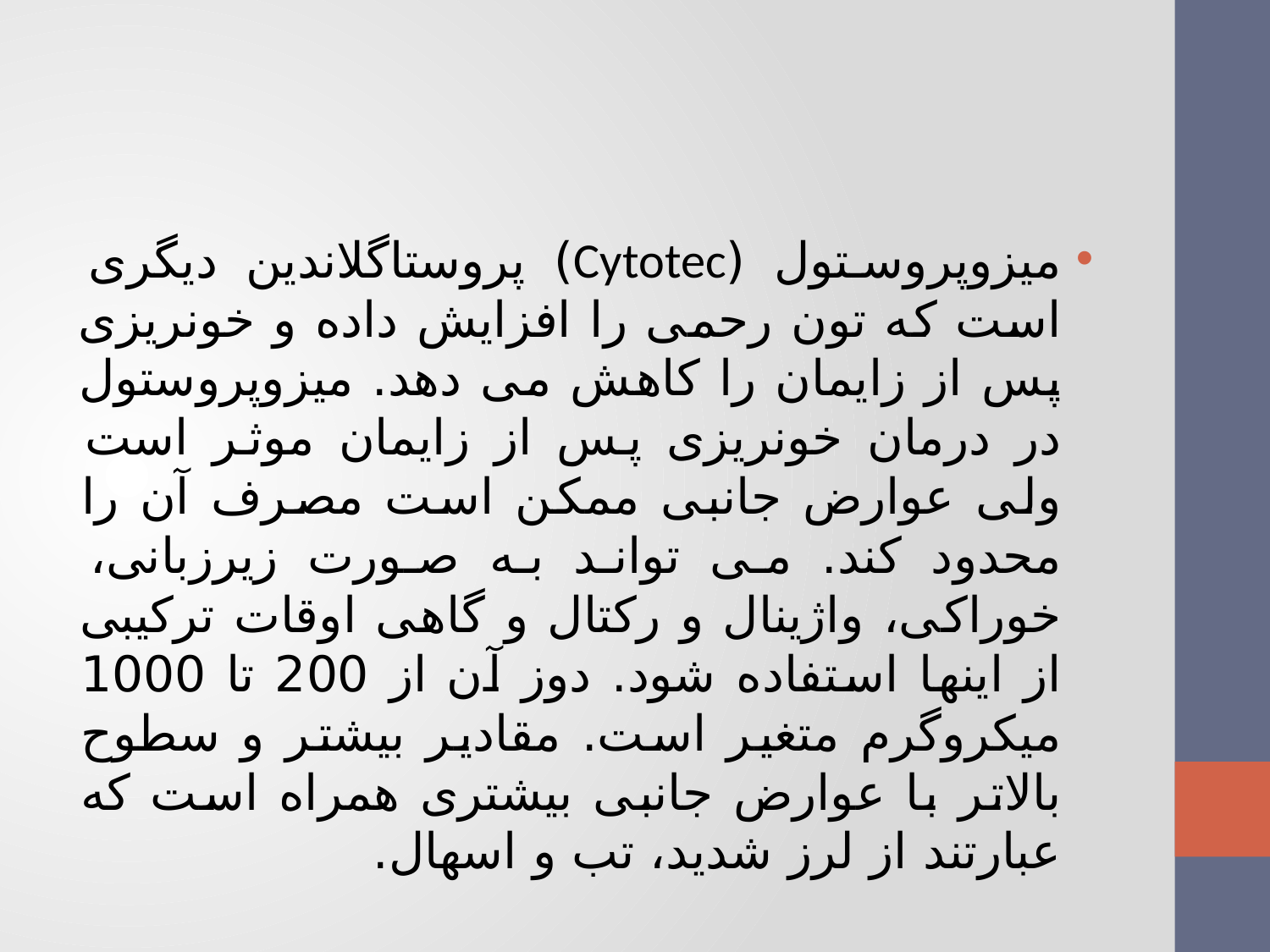

#
میزوپروستول (Cytotec) پروستاگلاندین دیگری است که تون رحمی را افزایش داده و خونریزی پس از زایمان را کاهش می دهد. میزوپروستول در درمان خونریزی پس از زایمان موثر است ولی عوارض جانبی ممکن است مصرف آن را محدود کند. می تواند به صورت زیرزبانی، خوراکی، واژینال و رکتال و گاهی اوقات ترکیبی از اینها استفاده شود. دوز آن از 200 تا 1000 میکروگرم متغیر است. مقادیر بیشتر و سطوح بالاتر با عوارض جانبی بیشتری همراه است که عبارتند از لرز شدید، تب و اسهال.